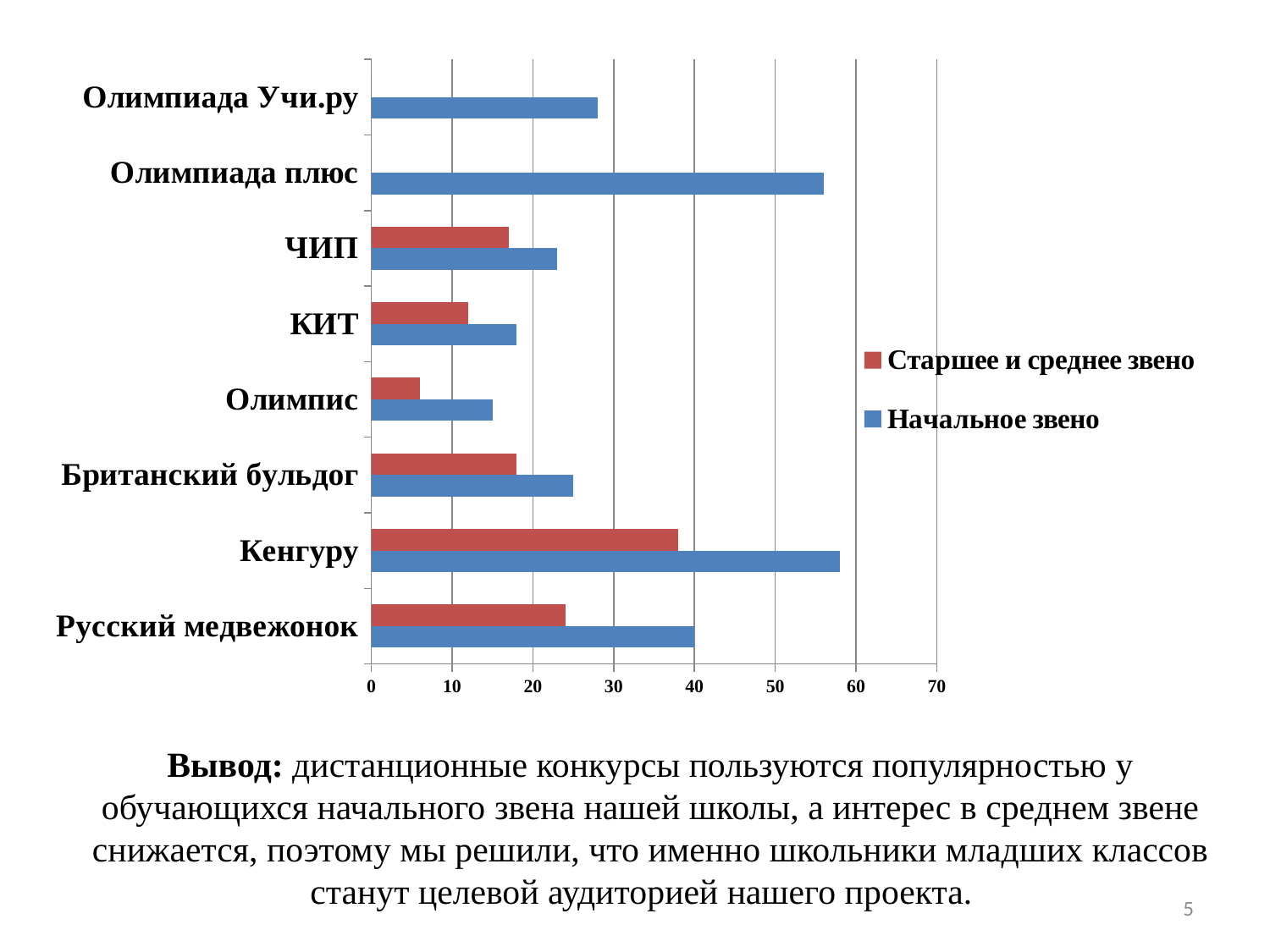

### Chart

| Category | Начальное звено | Старшее и среднее звено |
|---|---|---|
| Русский медвежонок | 40.0 | 24.0 |
| Кенгуру | 58.0 | 38.0 |
| Британский бульдог | 25.0 | 18.0 |
| Олимпис | 15.0 | 6.0 |
| КИТ | 18.0 | 12.0 |
| ЧИП | 23.0 | 17.0 |
| Олимпиада плюс | 56.0 | 0.0 |
| Олимпиада Учи.ру | 28.0 | 0.0 |
Вывод: дистанционные конкурсы пользуются популярностью у обучающихся начального звена нашей школы, а интерес в среднем звене снижается, поэтому мы решили, что именно школьники младших классов станут целевой аудиторией нашего проекта.
5